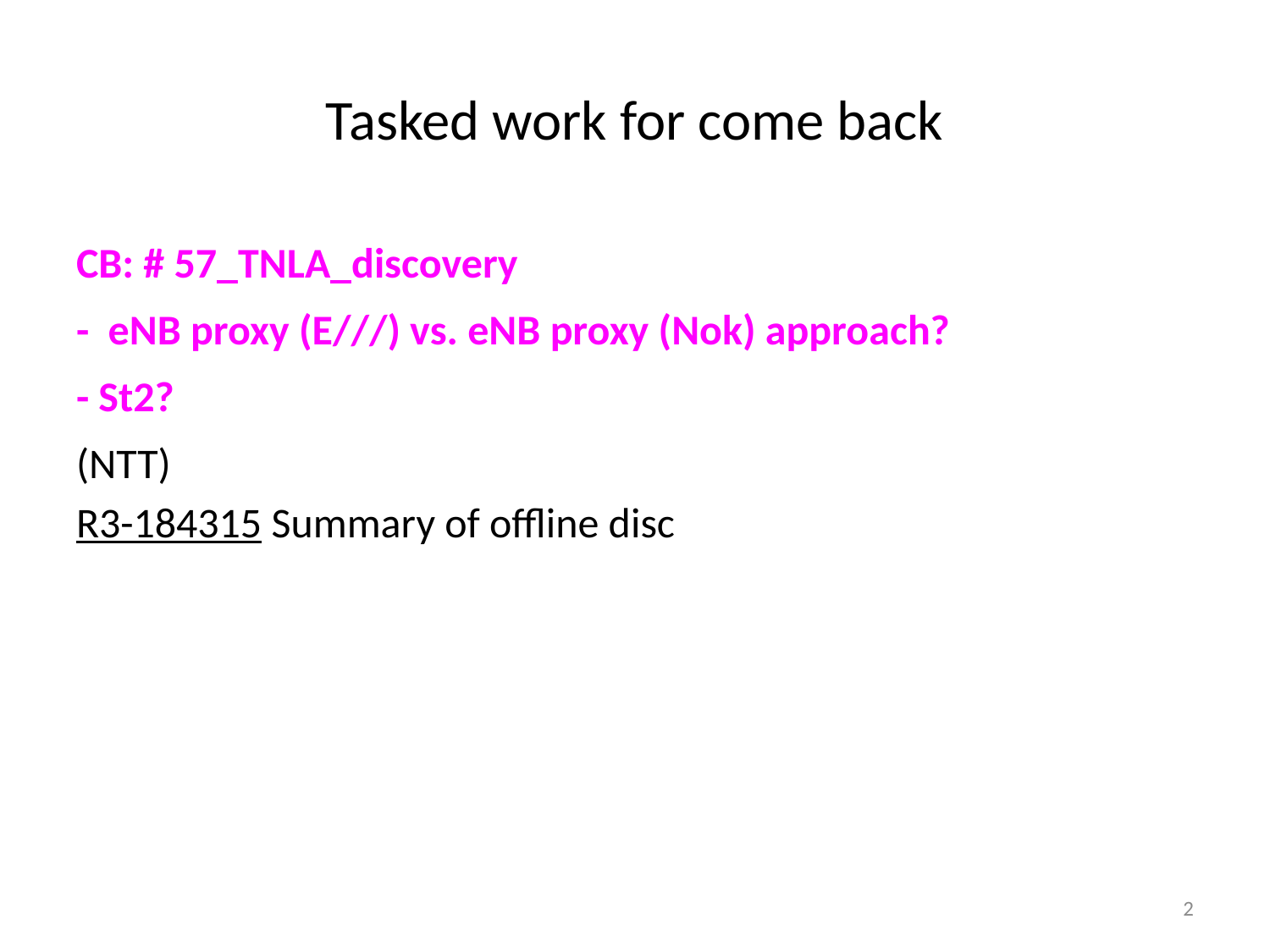

# Tasked work for come back
CB: # 57_TNLA_discovery
-  eNB proxy (E///) vs. eNB proxy (Nok) approach?
- St2?
(NTT)
R3-184315 Summary of offline disc
2